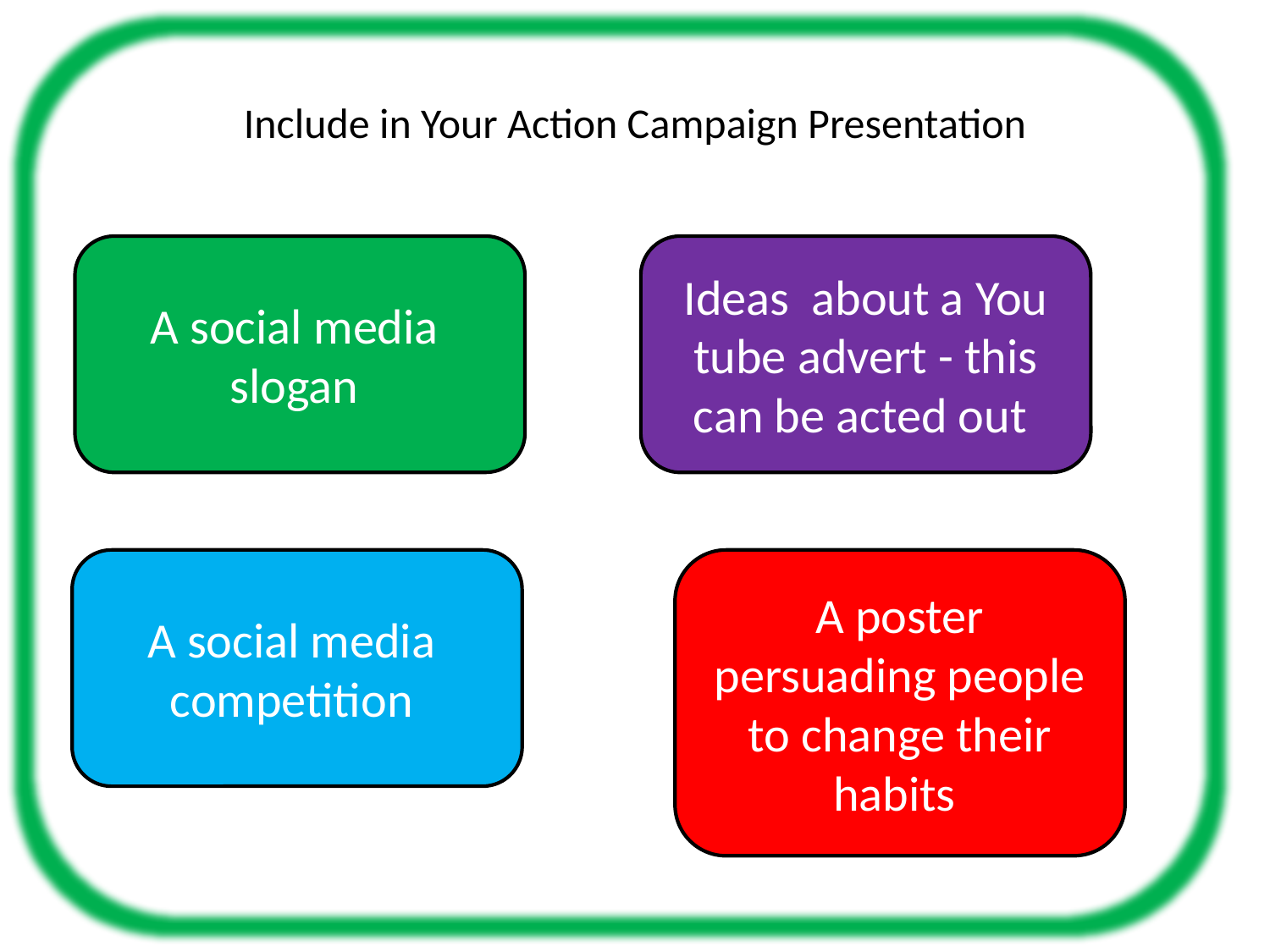

# Include in Your Action Campaign Presentation
A social media  slogan
Ideas  about a You tube advert - this can be acted out
A social media  competition
A poster persuading people to change their habits